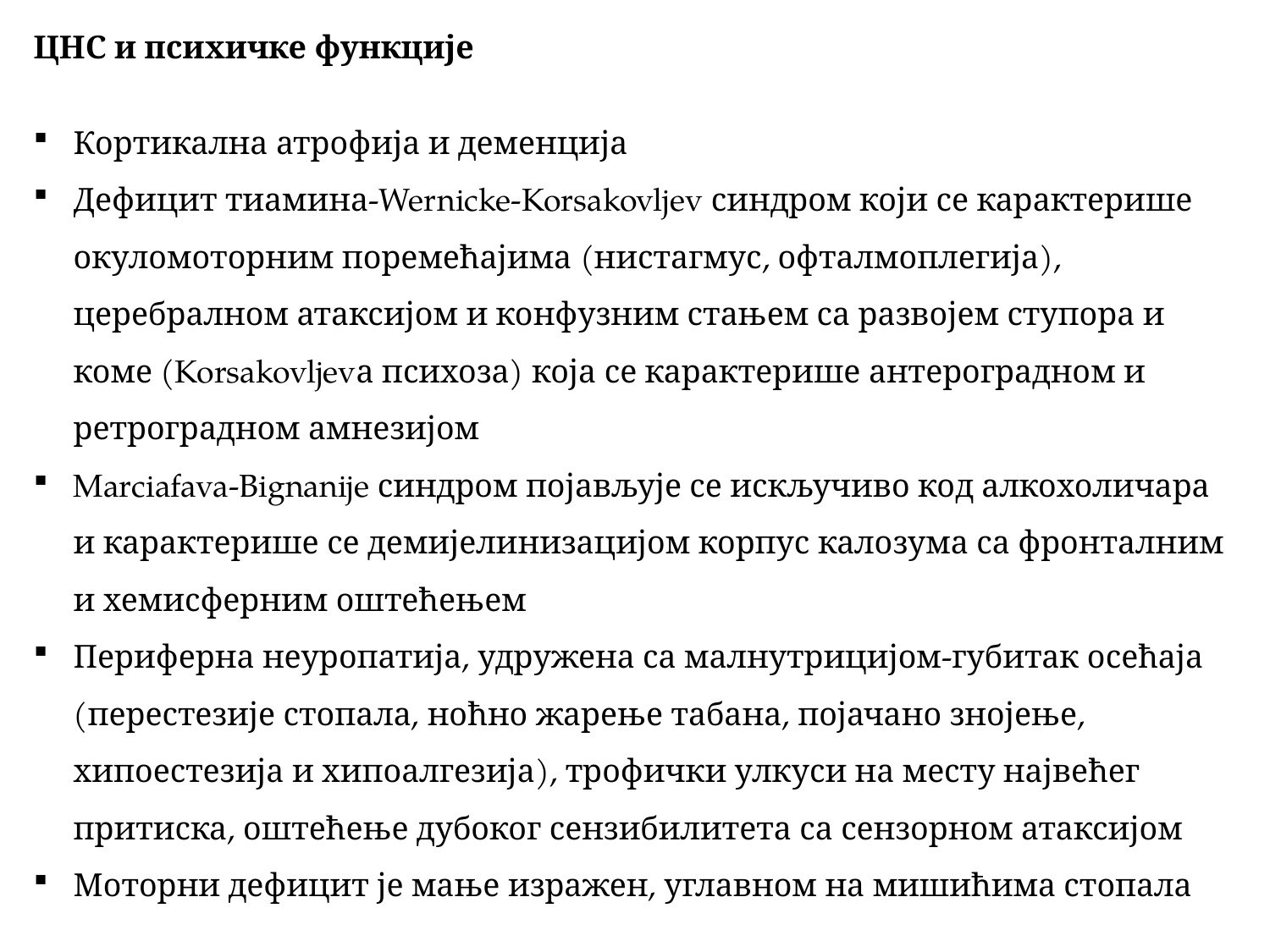

ЦНС и психичке функције

Кортикална атрофија и деменција
Дефицит тиамина-Wernicke-Korsakovljev синдром који се карактерише окуломоторним поремећајима (нистагмус, офталмоплегија), церебралном атаксијом и конфузним стањем са развојем ступора и коме (Korsakovljevа психоза) која се карактерише антероградном и ретроградном амнезијом
Marciafava-Bignanije синдром појављује се искључиво код алкохоличара и карактерише се демијелинизацијом корпус калозума са фронталним и хемисферним оштећењем
Периферна неуропатија, удружена са малнутрицијом-губитак осећаја (перестезије стопала, ноћно жарење табана, појачано знојење, хипоестезија и хипоалгезија), трофички улкуси на месту највећег притиска, оштећење дубоког сензибилитета са сензорном атаксијом
Моторни дефицит је мање изражен, углавном на мишићима стопала